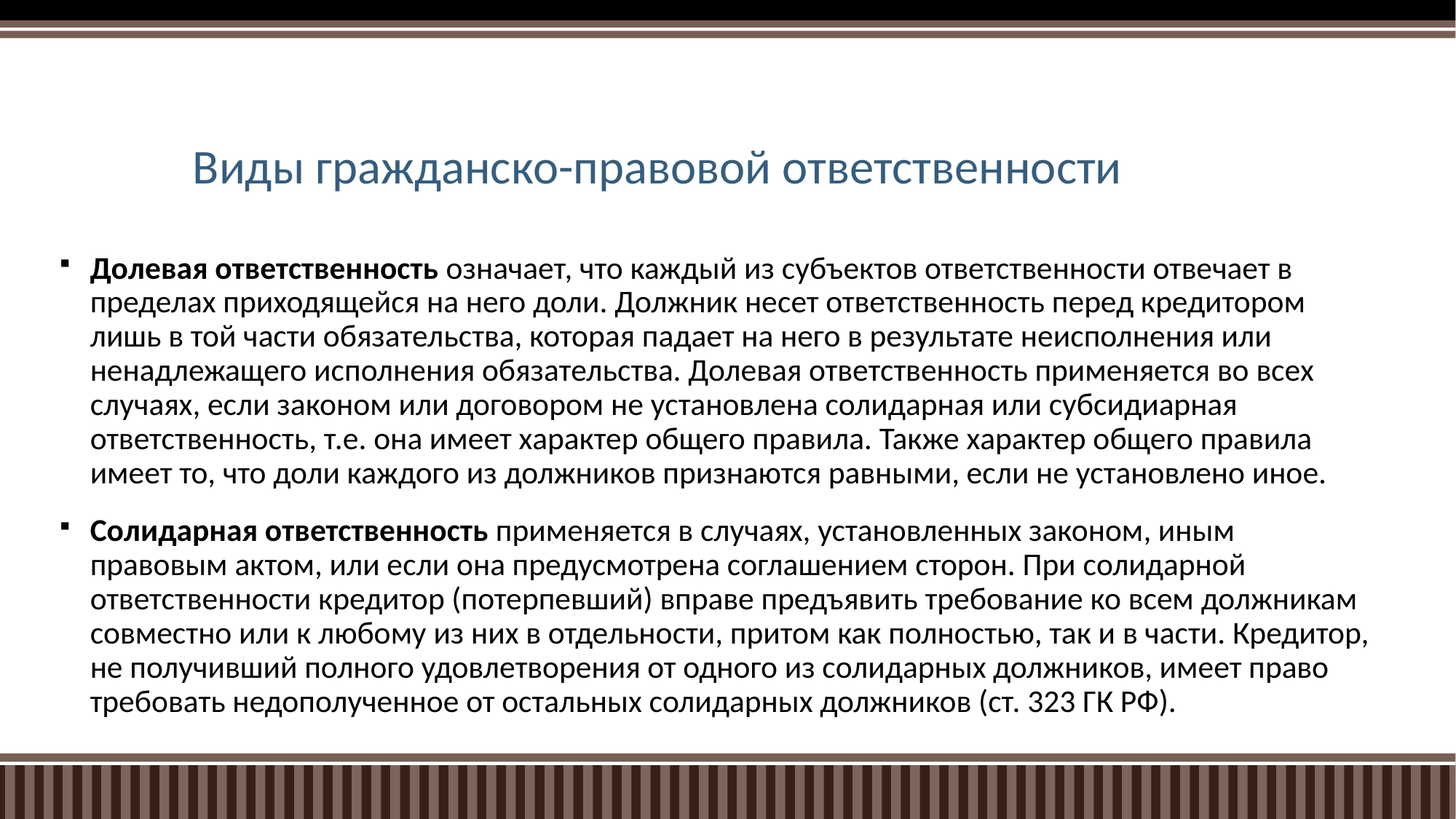

# Виды гражданско-правовой ответственности
Долевая ответственность означает, что каждый из субъектов ответственности отвечает в пределах приходящейся на него доли. Должник несет ответственность перед кредитором лишь в той части обязательства, которая падает на него в результате неисполнения или ненадлежащего исполнения обязательства. Долевая ответственность применяется во всех случаях, если законом или договором не установлена солидарная или субсидиарная ответственность, т.е. она имеет характер общего правила. Также характер общего правила имеет то, что доли каждого из должников признаются равными, если не установлено иное.
Солидарная ответственность применяется в случаях, установленных законом, иным правовым актом, или если она предусмотрена соглашением сторон. При солидарной ответственности кредитор (потерпевший) вправе предъявить требование ко всем должникам совместно или к любому из них в отдельности, притом как полностью, так и в части. Кредитор, не получивший полного удовлетворения от одного из солидарных должников, имеет право требовать недополученное от остальных солидарных должников (ст. 323 ГК РФ).